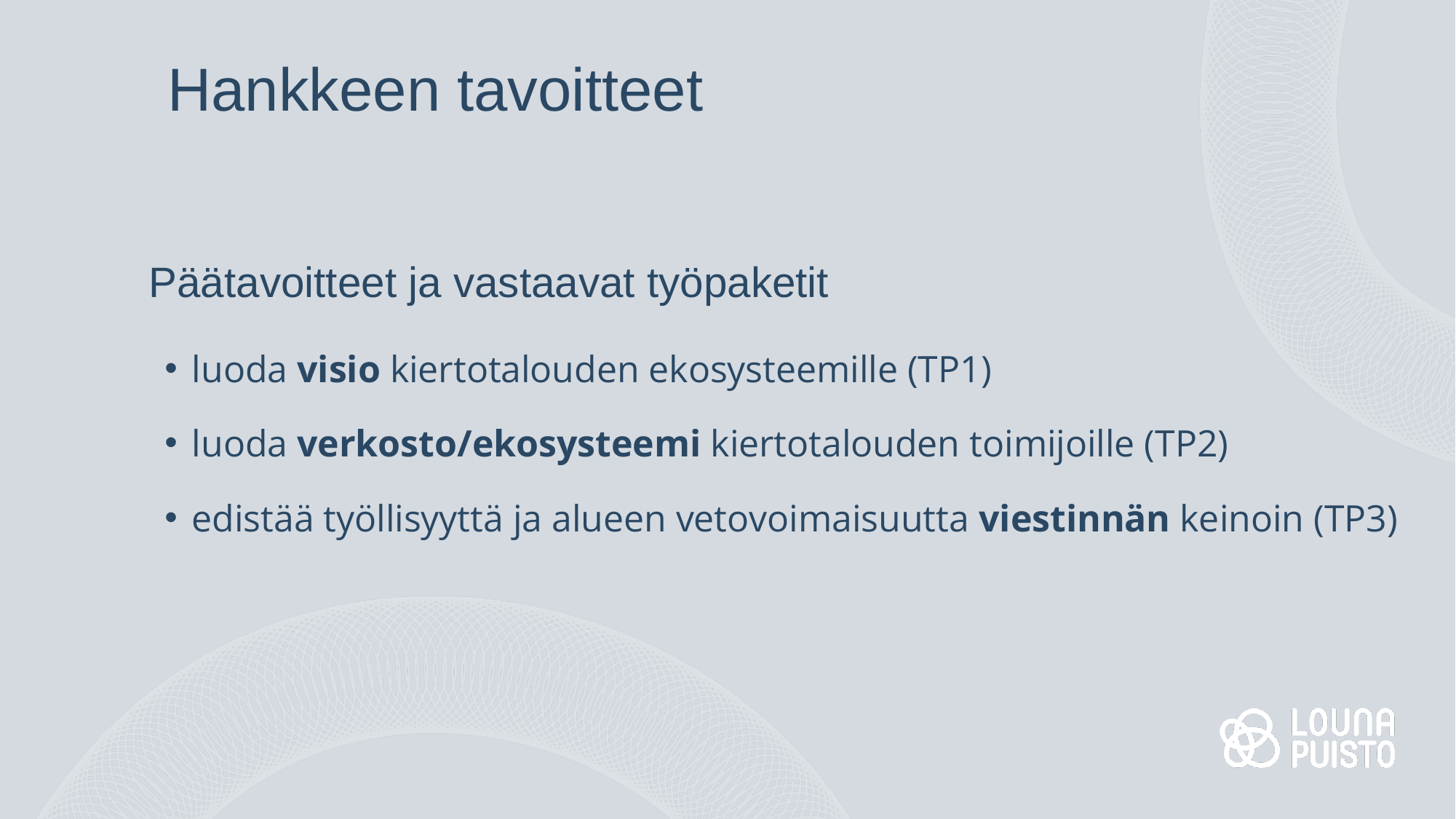

# Hankkeen tavoitteet
Päätavoitteet ja vastaavat työpaketit
luoda visio kiertotalouden ekosysteemille (TP1)
luoda verkosto/ekosysteemi kiertotalouden toimijoille (TP2)
edistää työllisyyttä ja alueen vetovoimaisuutta viestinnän keinoin (TP3)